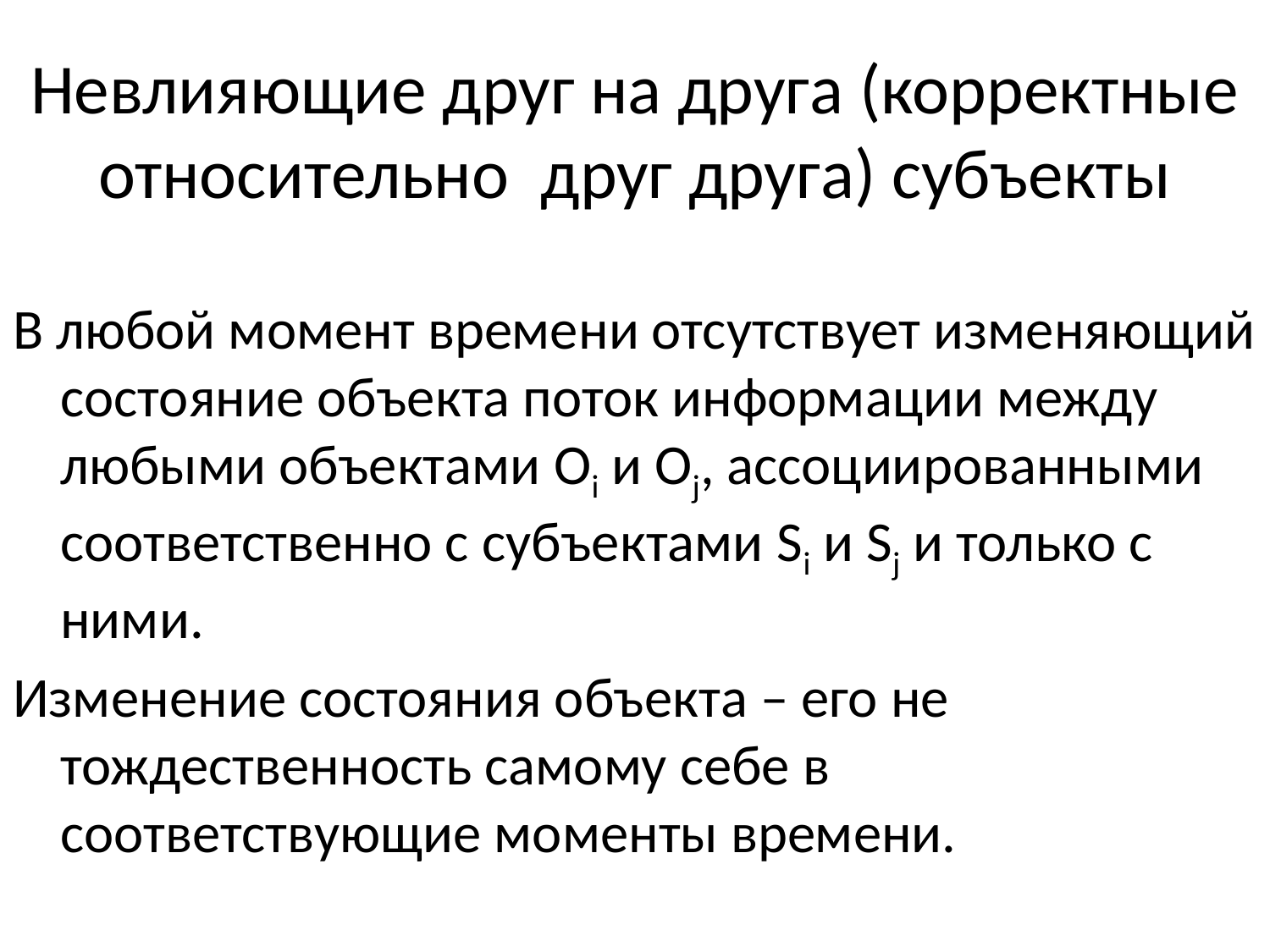

# Невлияющие друг на друга (корректные относительно  друг друга) субъекты
В любой момент времени отсутствует изменяющий состояние объекта поток информации между любыми объектами Oi и Oj, ассоциированными соответственно с субъектами Si и Sj и только с ними.
Изменение состояния объекта – его не тождественность самому себе в соответствующие моменты времени.